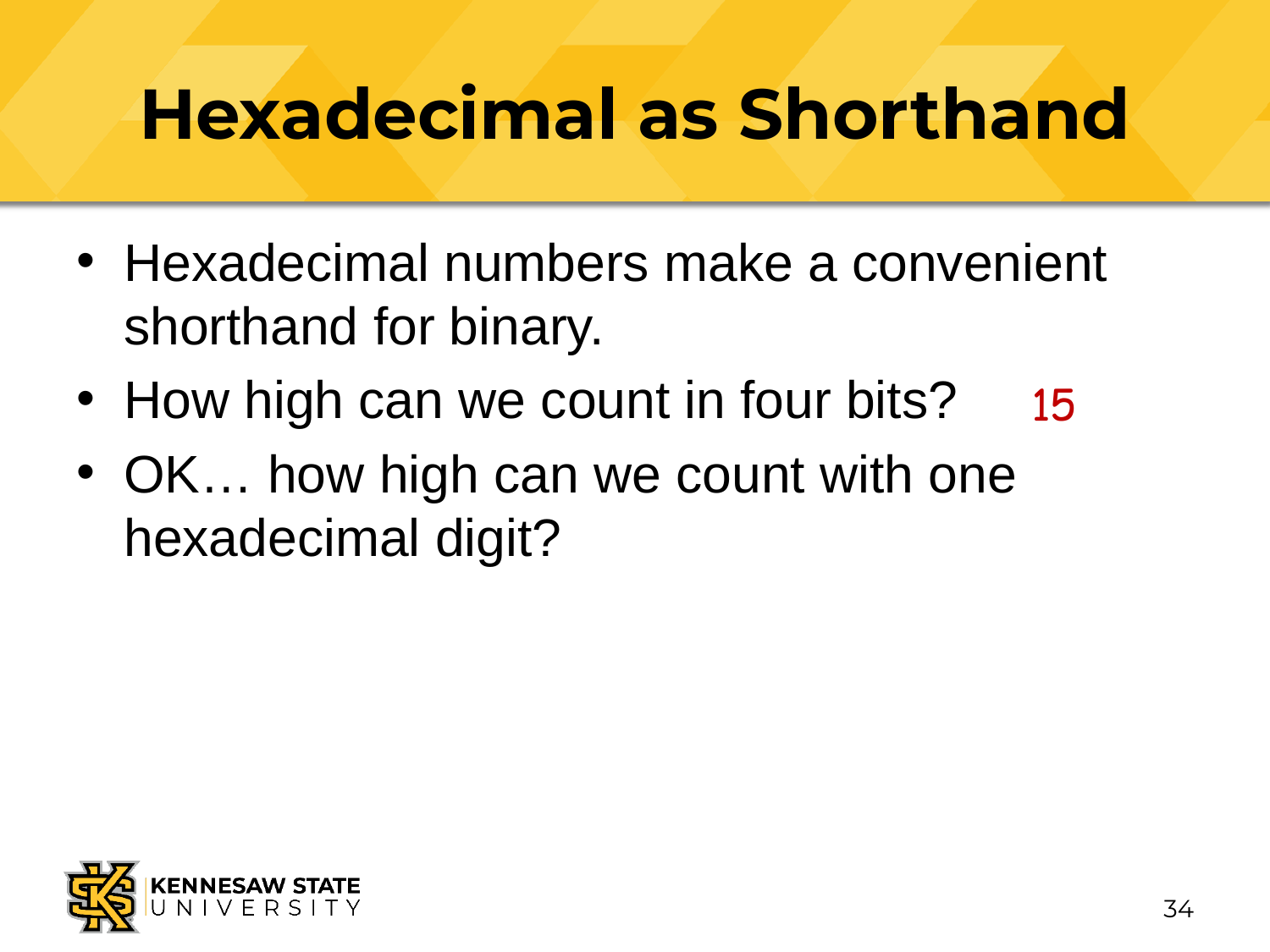

# Hexadecimal as Shorthand
Hexadecimal numbers make a convenient shorthand for binary.
How high can we count in four bits?
OK… how high can we count with one hexadecimal digit?
15
34